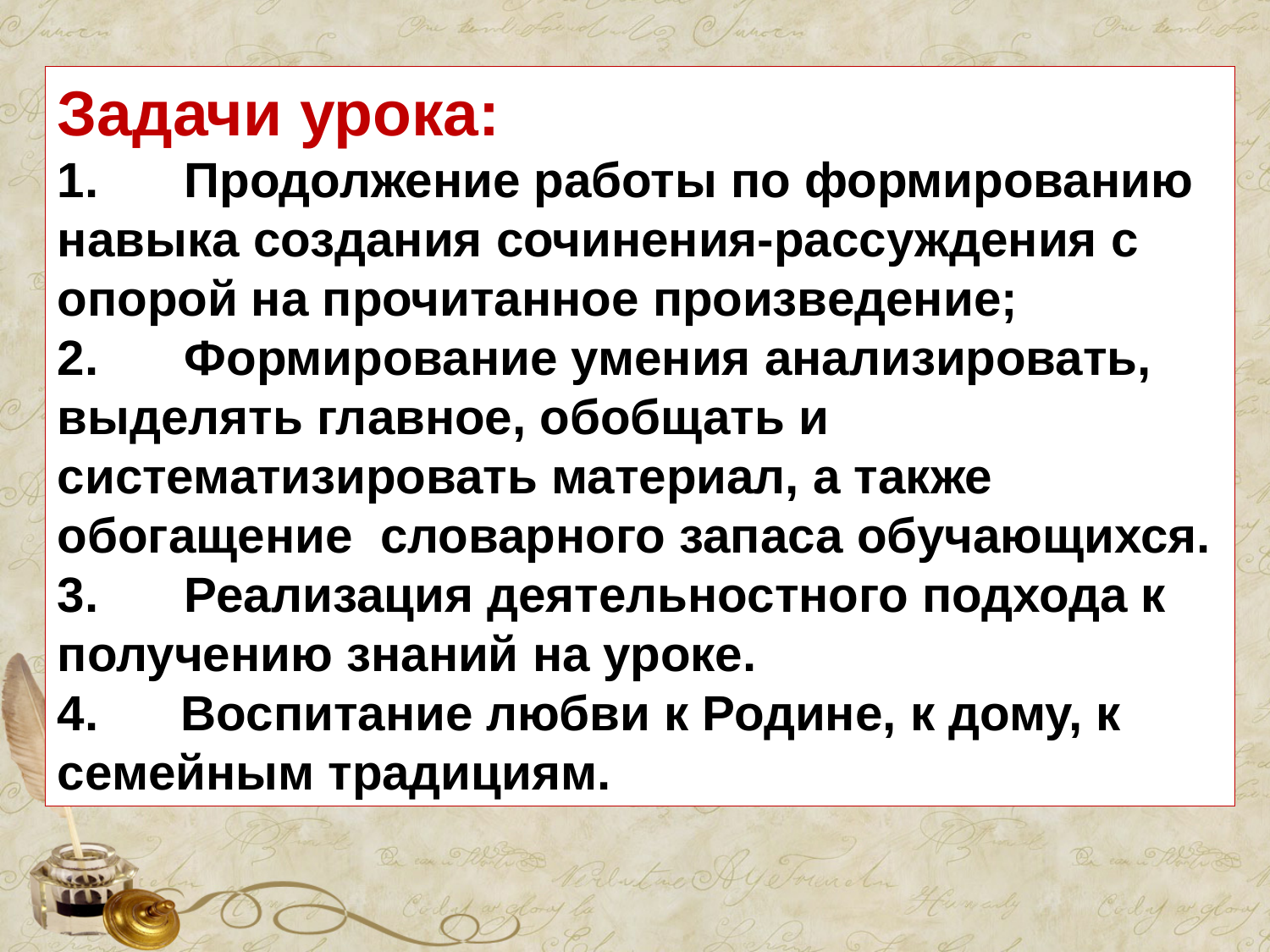

Задачи урока:
1.	Продолжение работы по формированию навыка создания сочинения-рассуждения с опорой на прочитанное произведение;
2.	Формирование умения анализировать, выделять главное, обобщать и систематизировать материал, а также обогащение  словарного запаса обучающихся.
3.	Реализация деятельностного подхода к получению знаний на уроке.
4.      Воспитание любви к Родине, к дому, к семейным традициям.